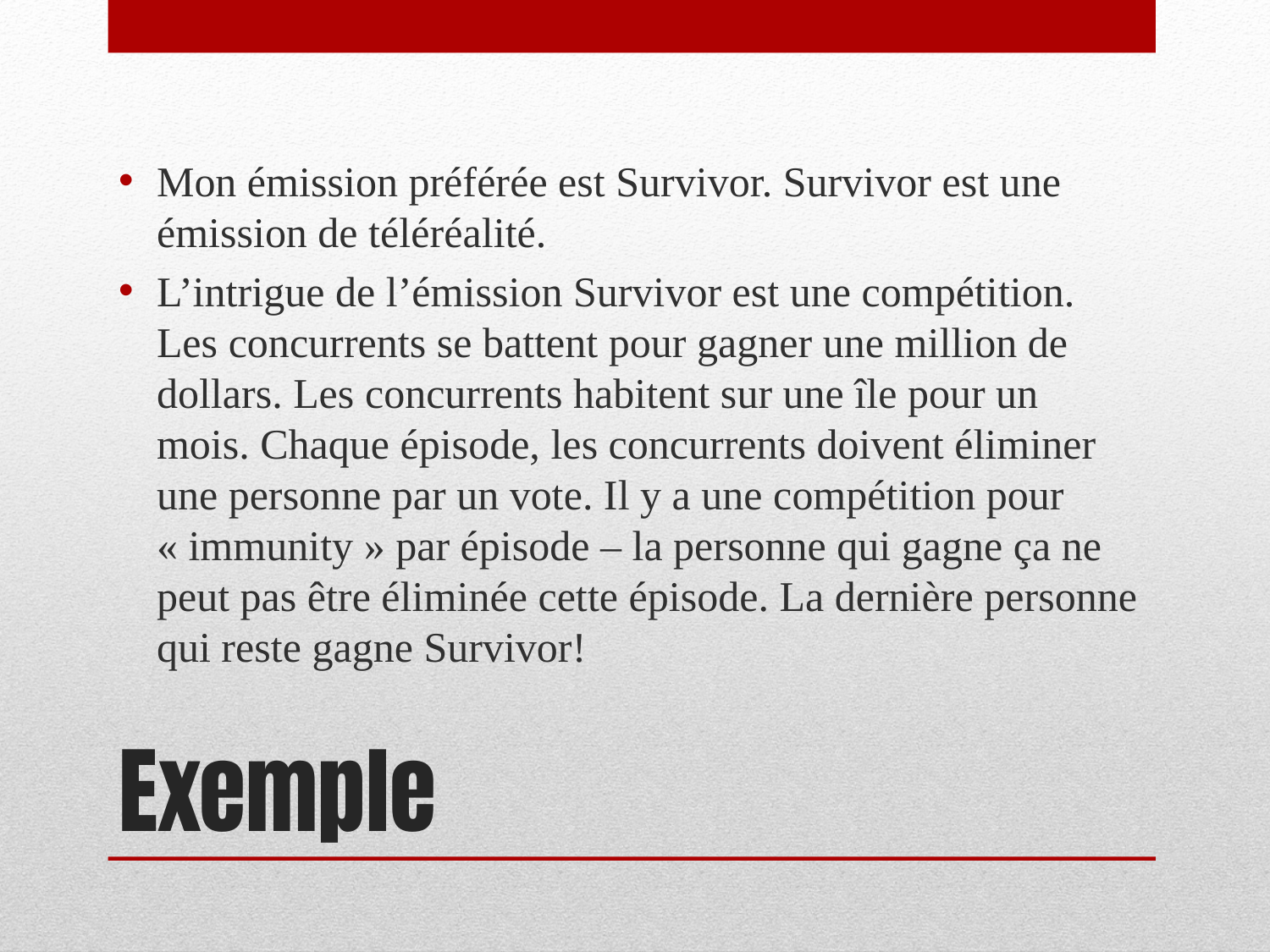

Mon émission préférée est Survivor. Survivor est une émission de téléréalité.
L’intrigue de l’émission Survivor est une compétition. Les concurrents se battent pour gagner une million de dollars. Les concurrents habitent sur une île pour un mois. Chaque épisode, les concurrents doivent éliminer une personne par un vote. Il y a une compétition pour « immunity » par épisode – la personne qui gagne ça ne peut pas être éliminée cette épisode. La dernière personne qui reste gagne Survivor!
# Exemple